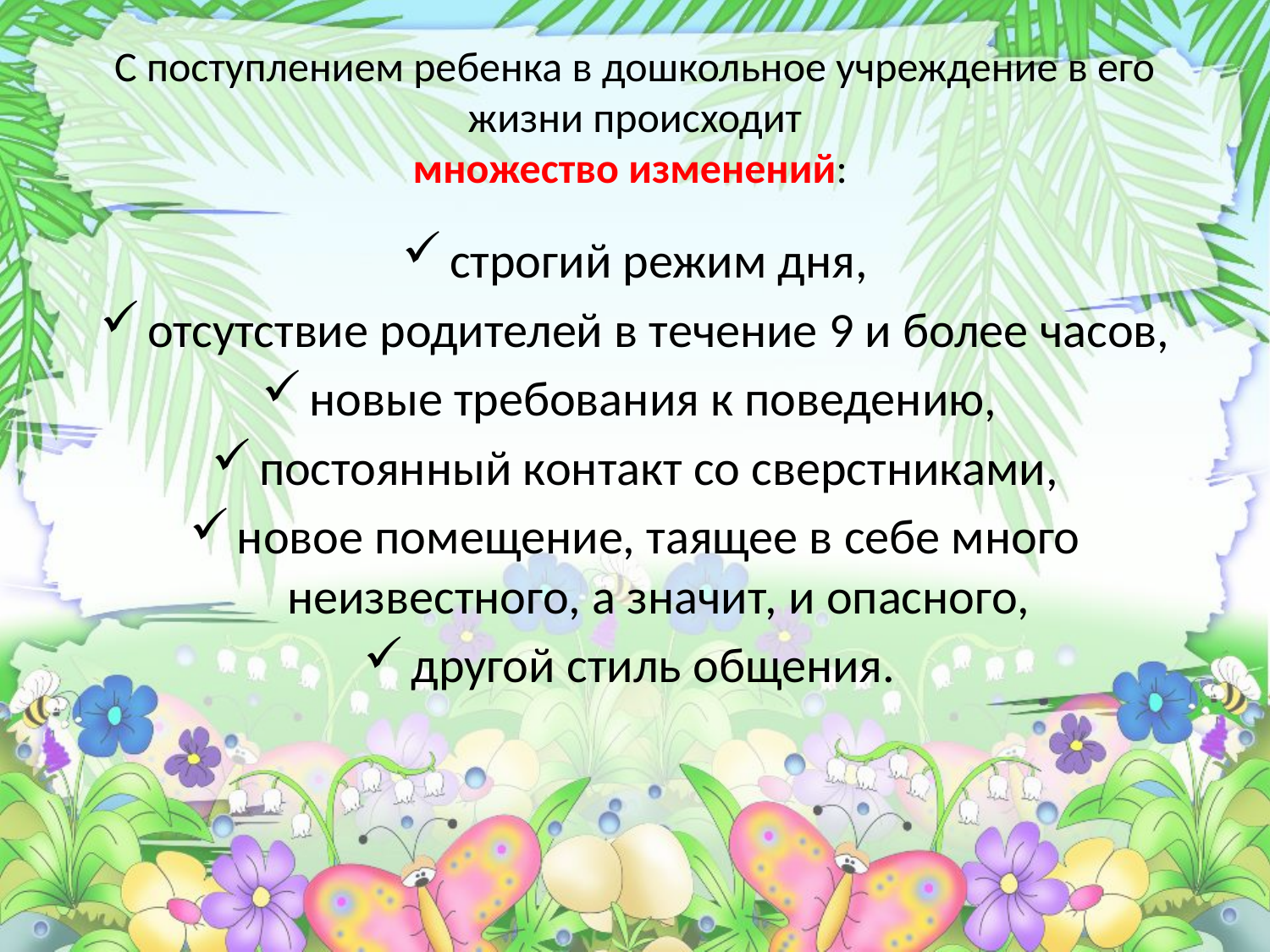

# С поступлением ребенка в дошкольное учреждение в его жизни происходит множество изменений:
строгий режим дня,
отсутствие родителей в течение 9 и более часов,
новые требования к поведению,
постоянный контакт со сверстниками,
новое помещение, таящее в себе много неизвестного, а значит, и опасного,
другой стиль общения.